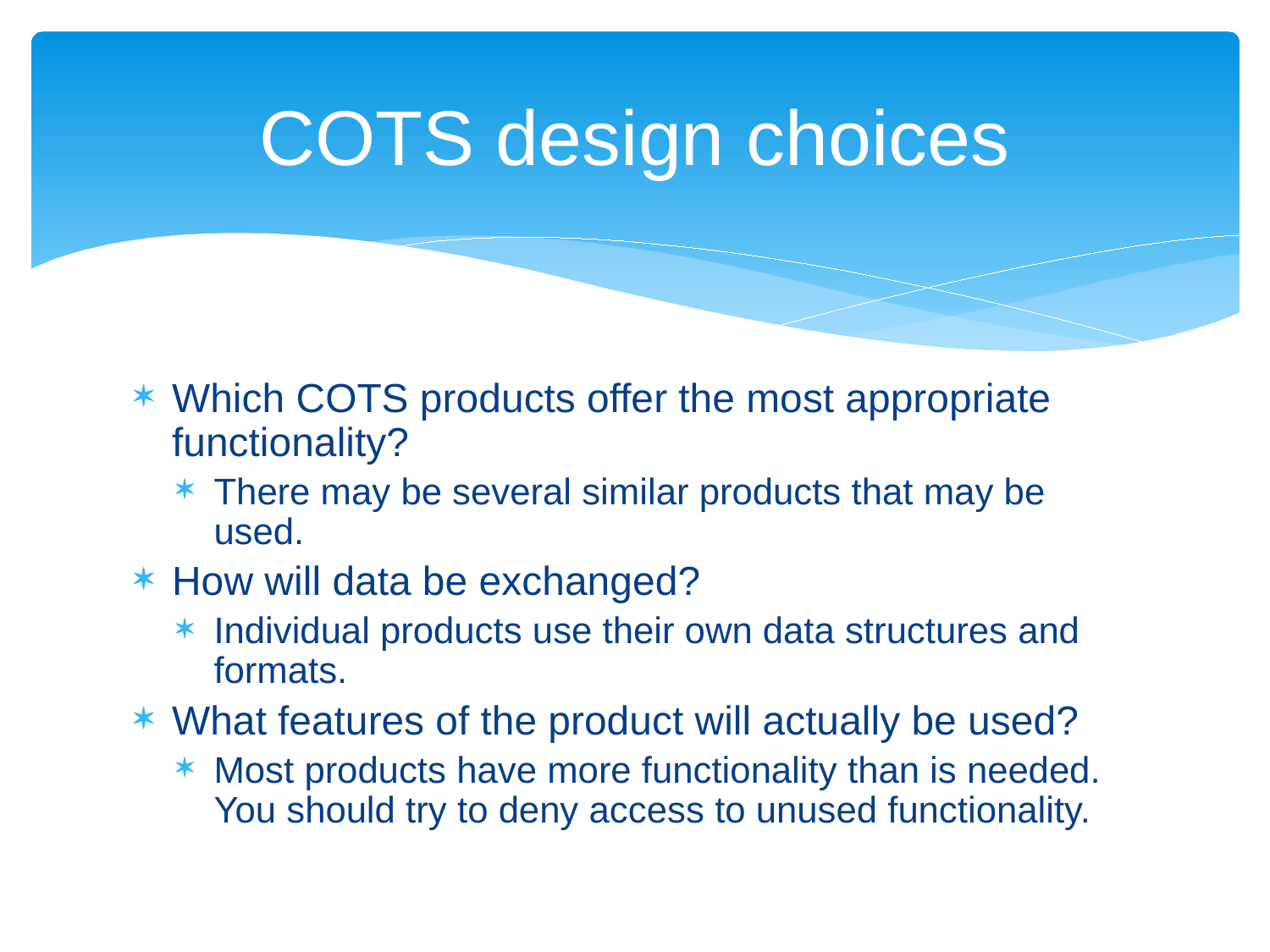

# COTS design choices
Which COTS products offer the most appropriate functionality?
There may be several similar products that may be used.
How will data be exchanged?
Individual products use their own data structures and formats.
What features of the product will actually be used?
Most products have more functionality than is needed. You should try to deny access to unused functionality.